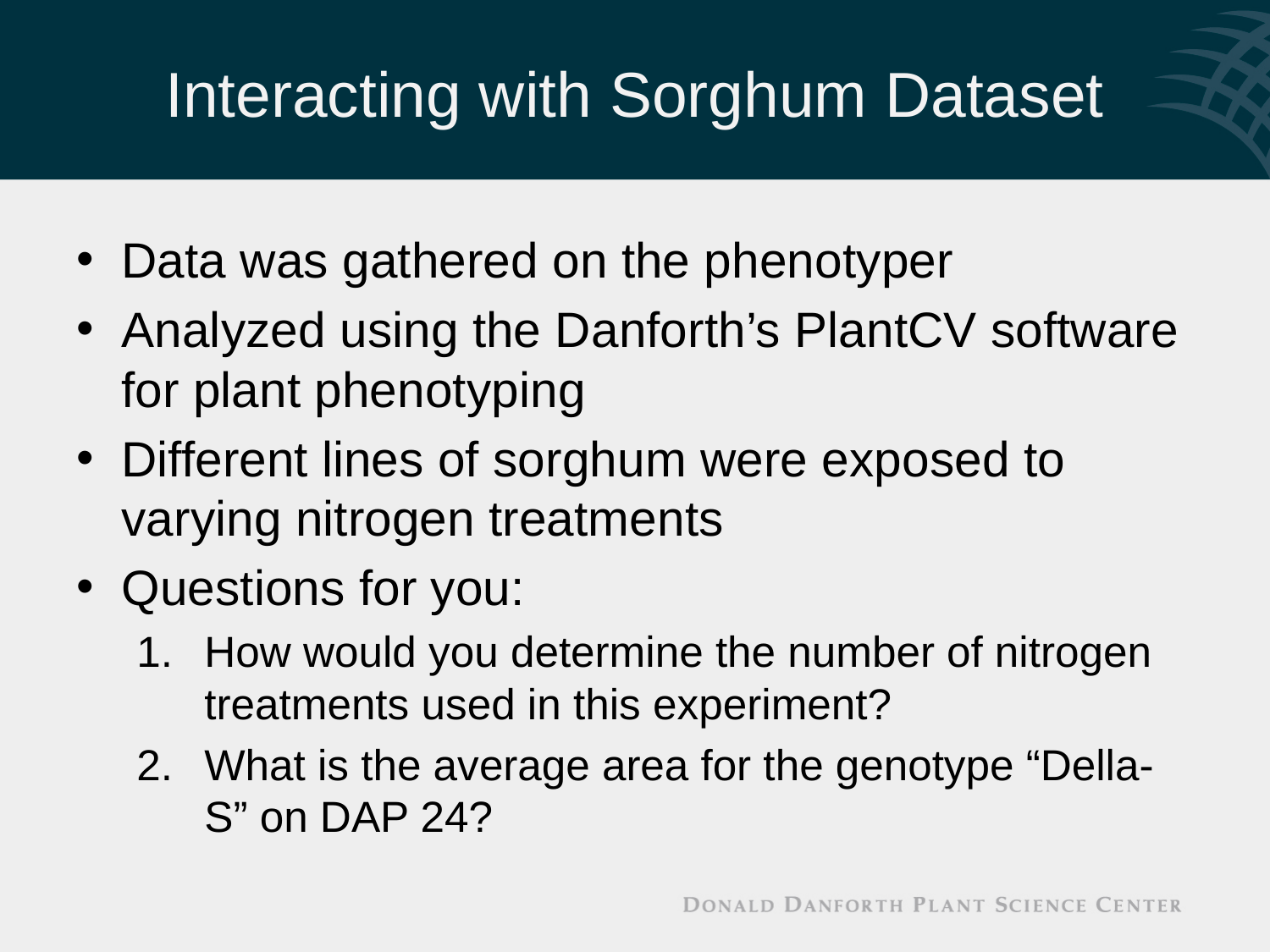

# Interacting with Sorghum Dataset
Data was gathered on the phenotyper
Analyzed using the Danforth’s PlantCV software for plant phenotyping
Different lines of sorghum were exposed to varying nitrogen treatments
Questions for you:
How would you determine the number of nitrogen treatments used in this experiment?
What is the average area for the genotype “Della-S” on DAP 24?